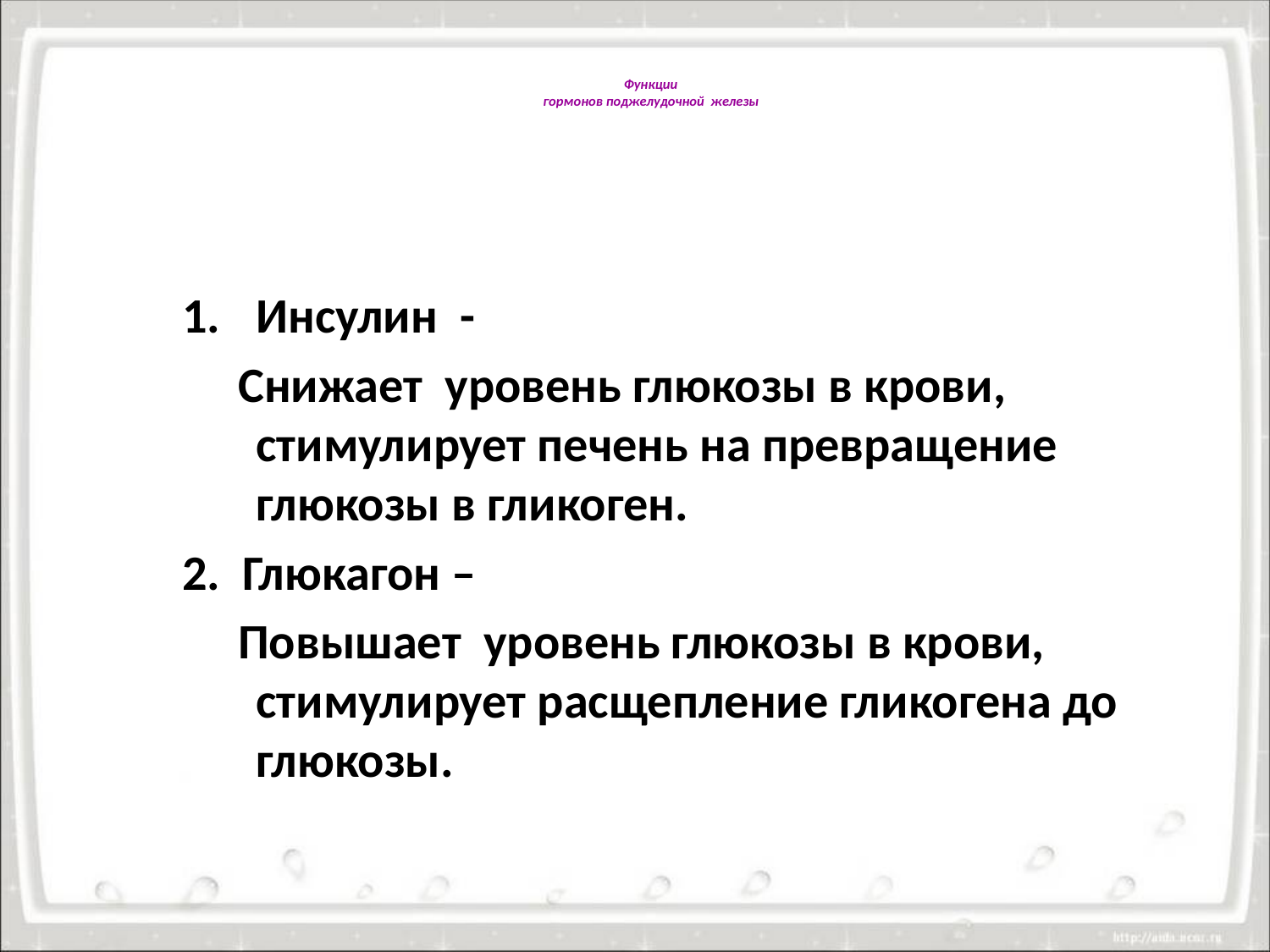

# Функции гормонов поджелудочной  железы
Инсулин  -
     Снижает  уровень глюкозы в крови, стимулирует печень на превращение глюкозы в гликоген.
2.  Глюкагон –
     Повышает  уровень глюкозы в крови, стимулирует расщепление гликогена до глюкозы.